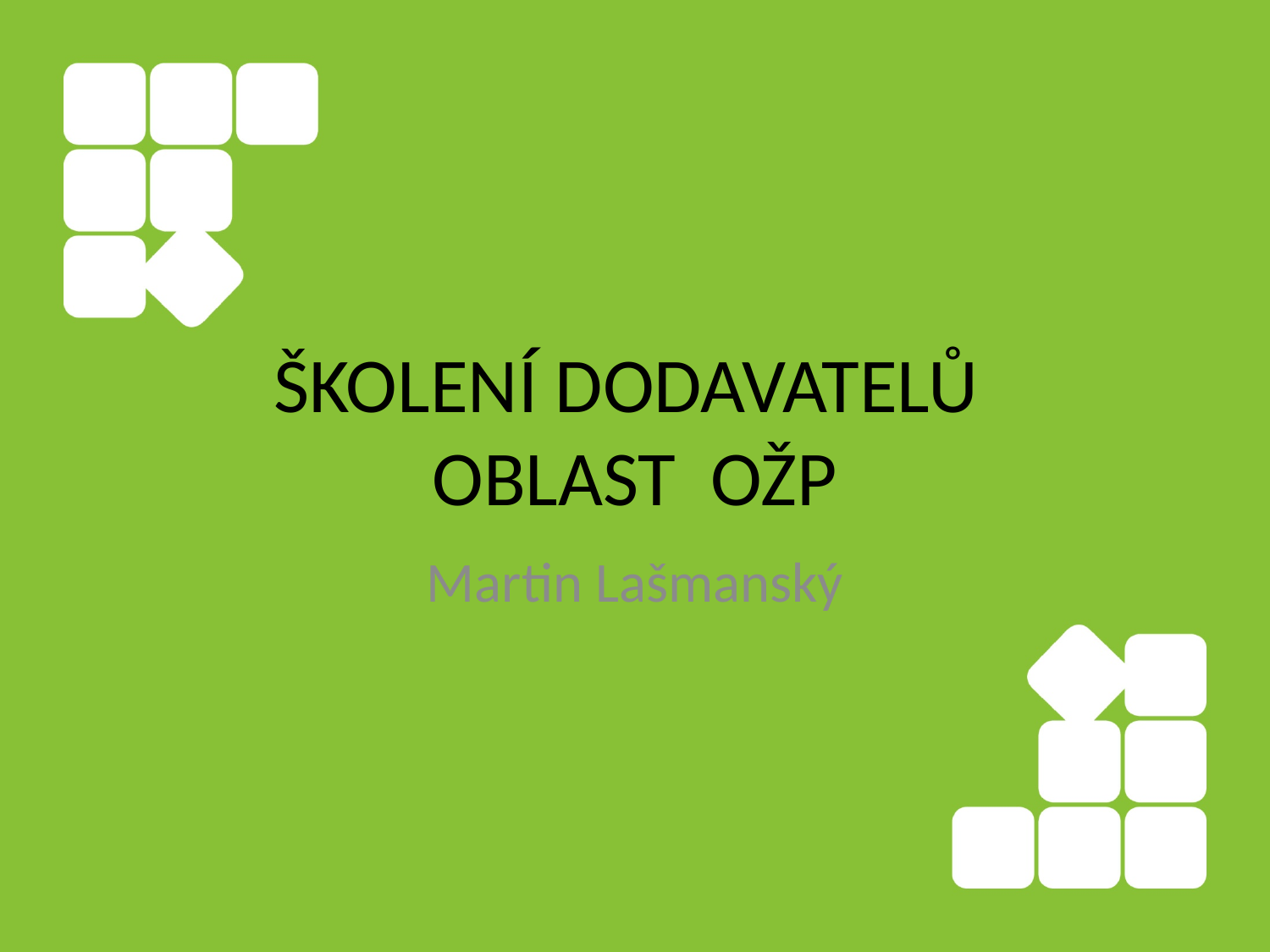

# ŠKOLENÍ DODAVATELŮ OBLAST  OŽP
Martin Lašmanský